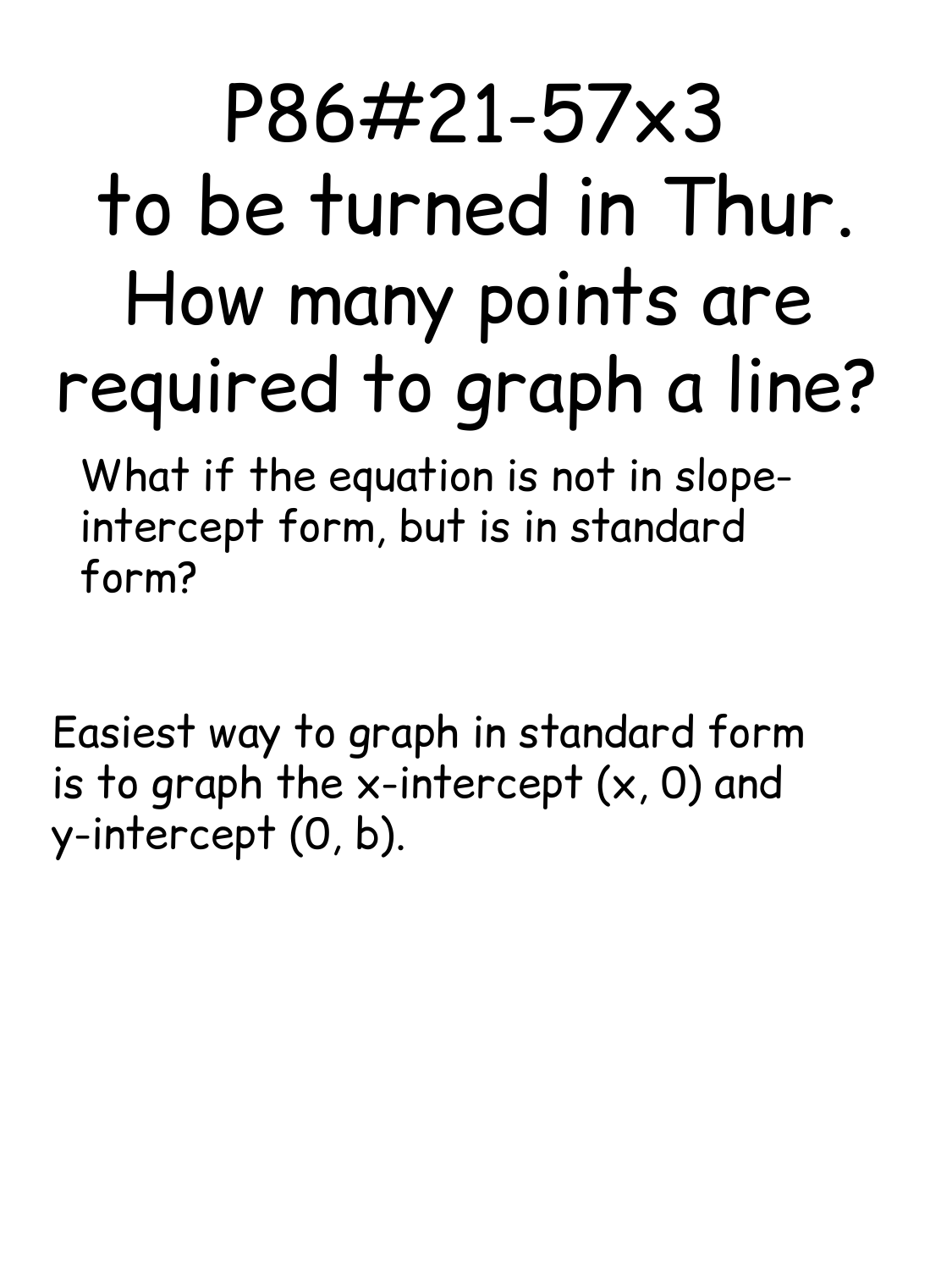

# P86#21-57x3 to be turned in Thur.
How many points are required to graph a line?
What if the equation is not in slope-intercept form, but is in standard form?
Easiest way to graph in standard form is to graph the x-intercept (x, 0) and y-intercept (0, b).